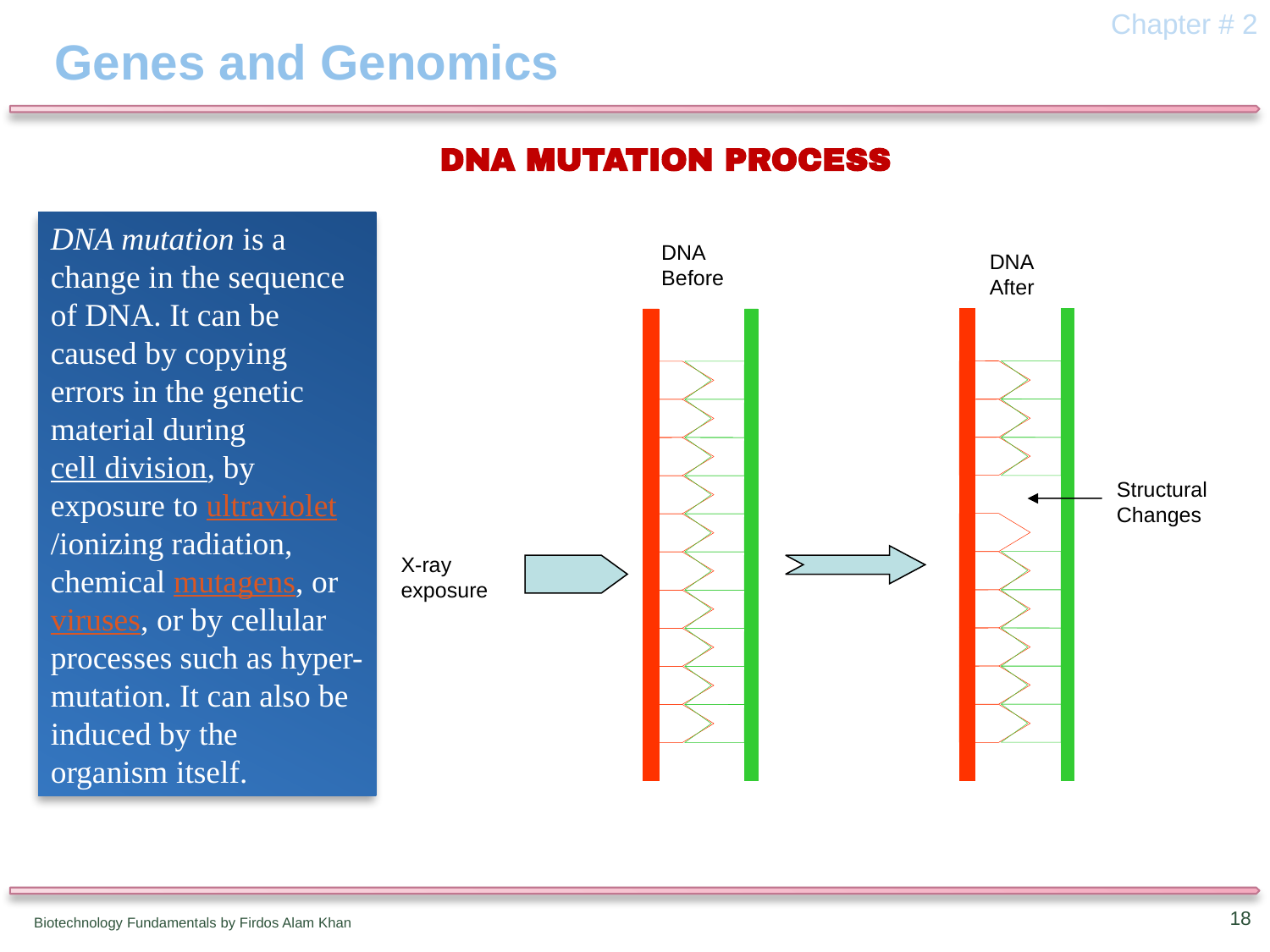

Chapter # 2
# Genes and Genomics

Dna mutation process
DNA mutation is a change in the sequence of DNA. It can be caused by copying errors in the genetic material during cell division, by exposure to ultraviolet/ionizing radiation, chemical mutagens, or viruses, or by cellular processes such as hyper-mutation. It can also be induced by the organism itself.
DNA
Before
DNA
After

Structural
Changes

X-ray
exposure

Title in here

18
Biotechnology Fundamentals by Firdos Alam Khan